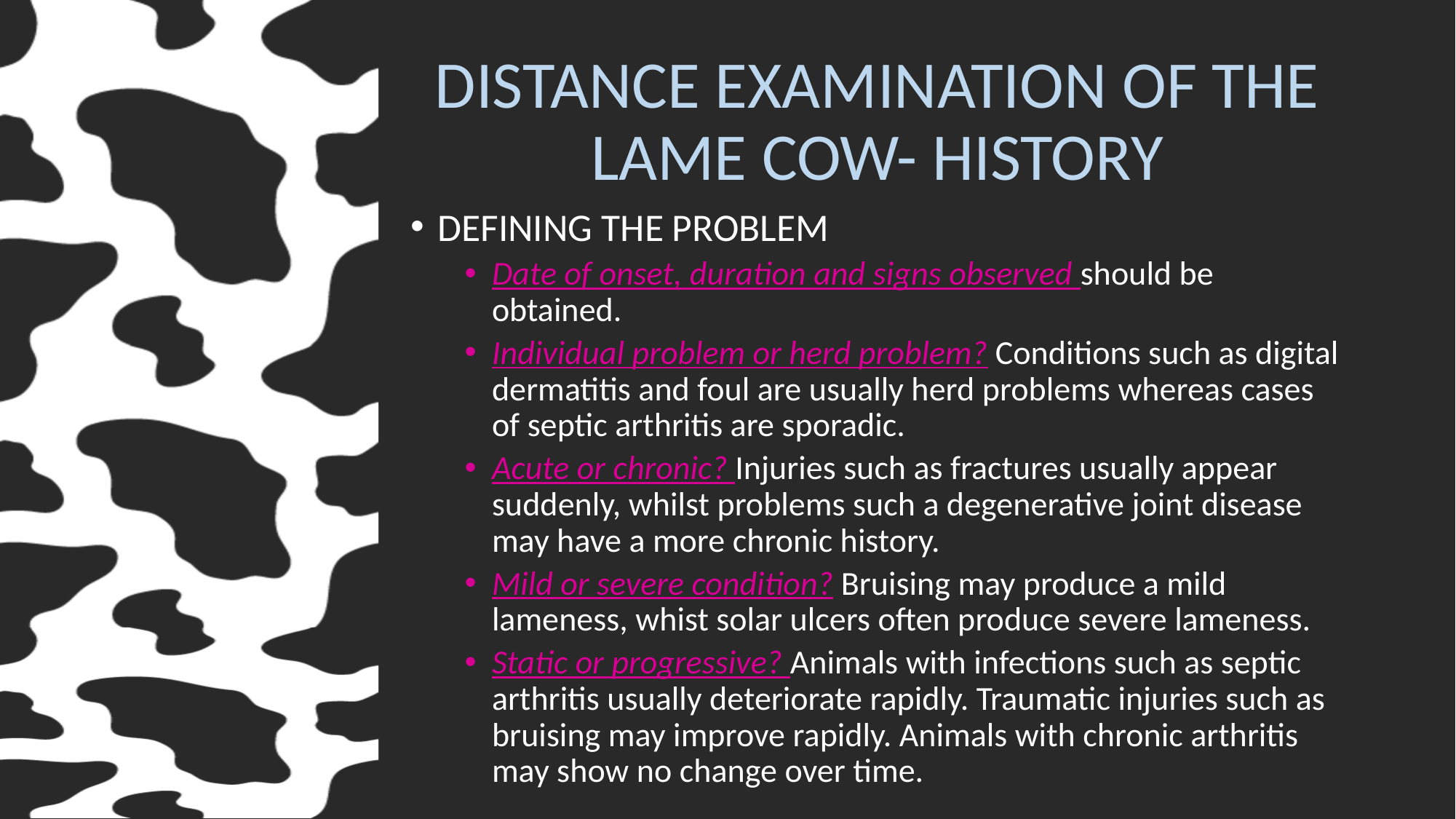

# DISTANCE EXAMINATION OF THE LAME COW- HISTORY
DEFINING THE PROBLEM
Date of onset, duration and signs observed should be obtained.
Individual problem or herd problem? Conditions such as digital dermatitis and foul are usually herd problems whereas cases of septic arthritis are sporadic.
Acute or chronic? Injuries such as fractures usually appear suddenly, whilst problems such a degenerative joint disease may have a more chronic history.
Mild or severe condition? Bruising may produce a mild lameness, whist solar ulcers often produce severe lameness.
Static or progressive? Animals with infections such as septic arthritis usually deteriorate rapidly. Traumatic injuries such as bruising may improve rapidly. Animals with chronic arthritis may show no change over time.